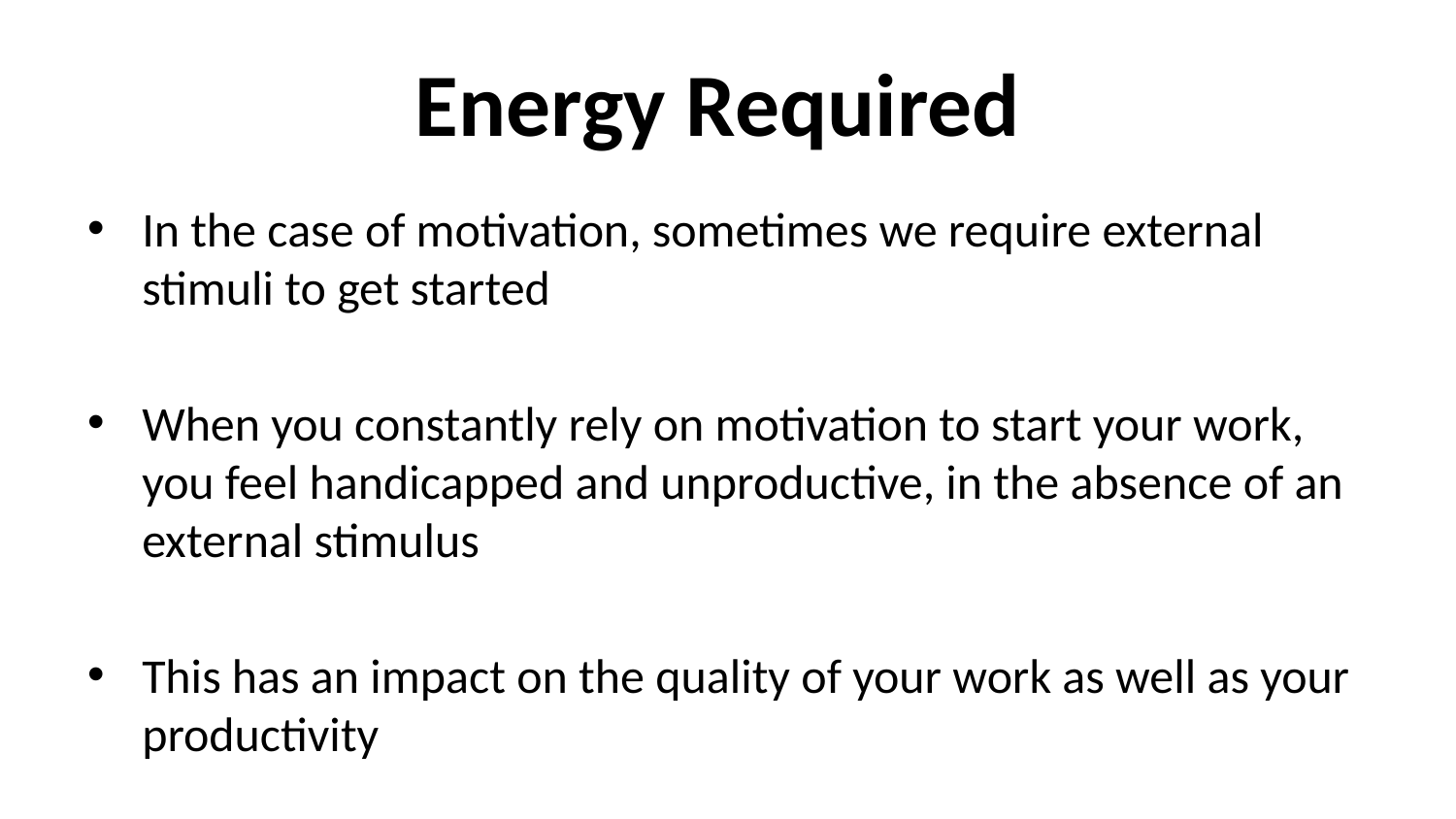

# Energy Required
In the case of motivation, sometimes we require external stimuli to get started

When you constantly rely on motivation to start your work, you feel handicapped and unproductive, in the absence of an external stimulus

This has an impact on the quality of your work as well as your productivity